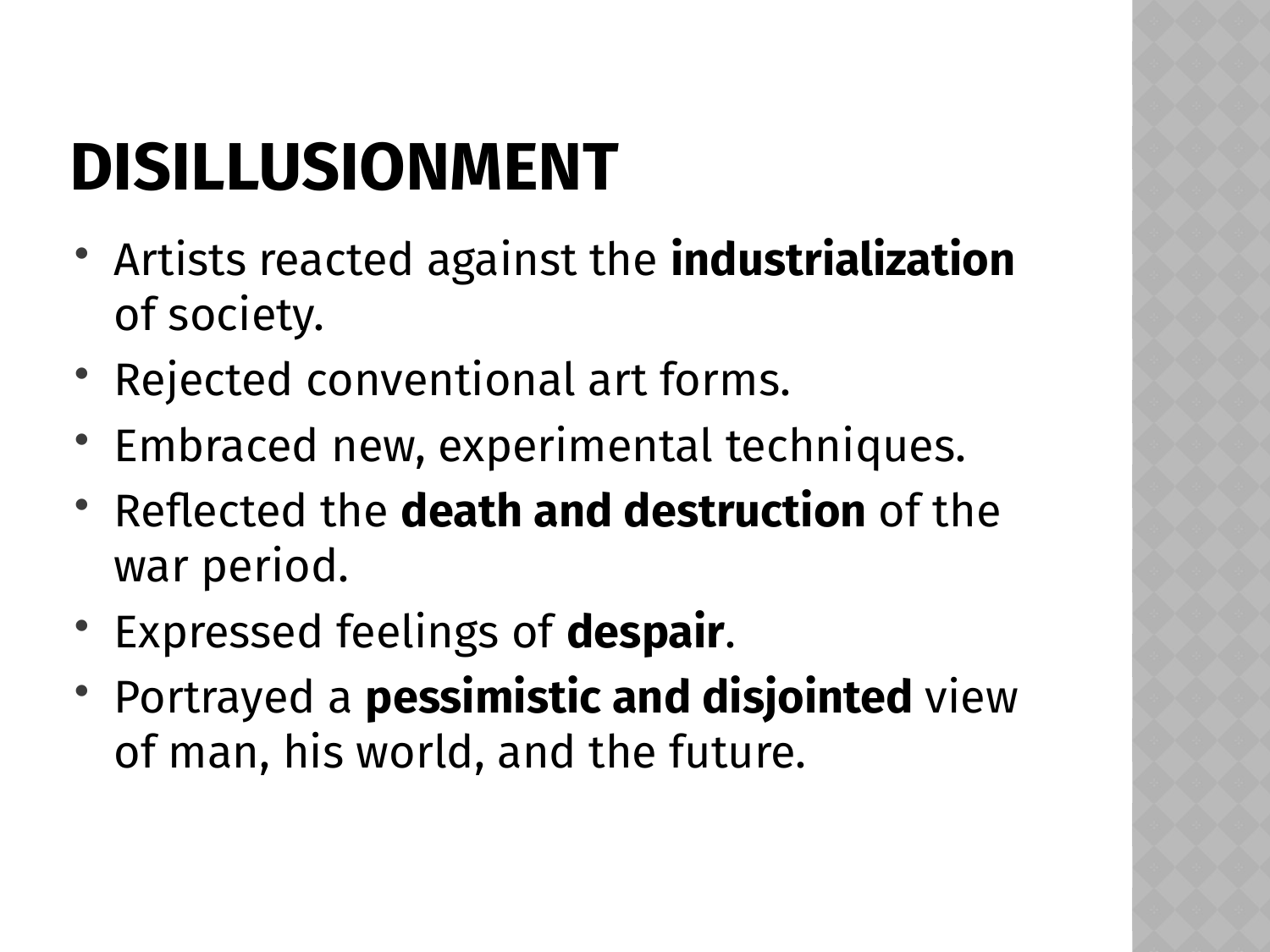

# Disillusionment
Artists reacted against the industrialization of society.
Rejected conventional art forms.
Embraced new, experimental techniques.
Reflected the death and destruction of the war period.
Expressed feelings of despair.
Portrayed a pessimistic and disjointed view of man, his world, and the future.